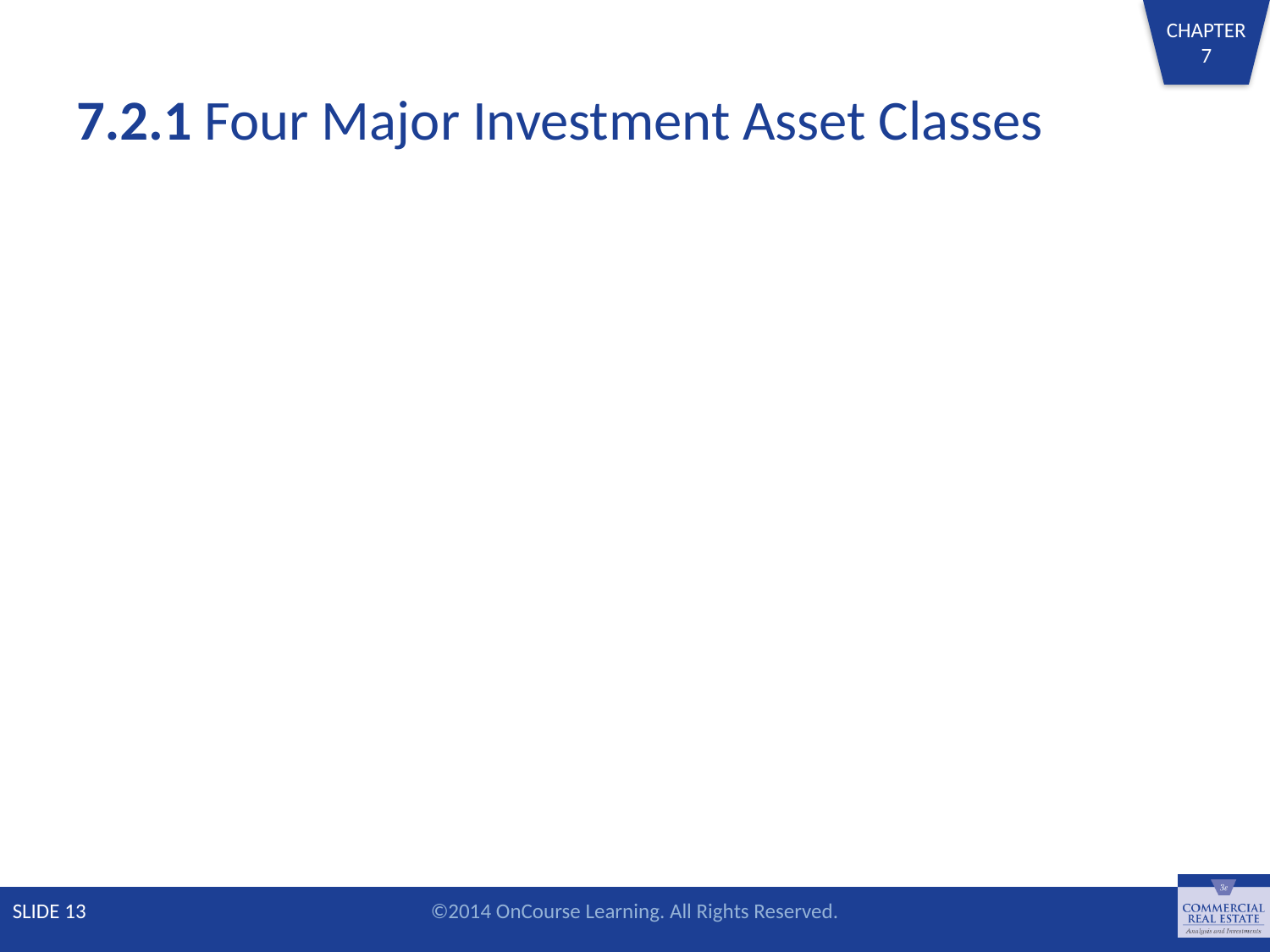

# 7.2.1 Four Major Investment Asset Classes

SLIDE 13